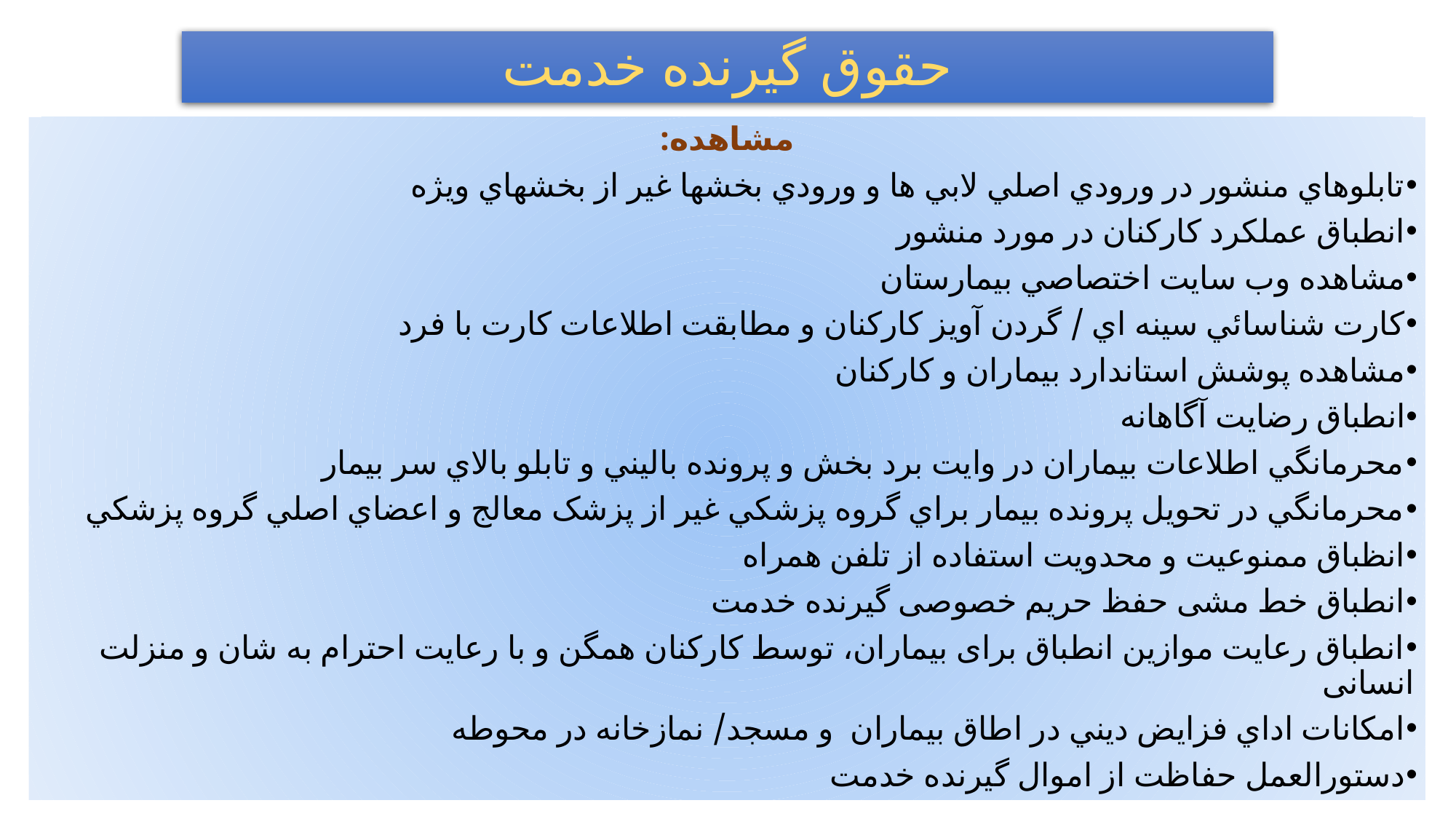

# حقوق گيرنده خدمت
مشاهده:
تابلوهاي منشور در ورودي اصلي لابي ها و ورودي بخشها غير از بخشهاي ويژه
انطباق عملکرد کارکنان در مورد منشور
مشاهده وب سايت اختصاصي بيمارستان
کارت شناسائي سينه اي / گردن آويز کارکنان و مطابقت اطلاعات کارت با فرد
مشاهده پوشش استاندارد بيماران و کارکنان
انطباق رضايت آگاهانه
محرمانگي اطلاعات بيماران در وايت برد بخش و پرونده باليني و تابلو بالاي سر بيمار
محرمانگي در تحويل پرونده بيمار براي گروه پزشکي غير از پزشک معالج و اعضاي اصلي گروه پزشکي
انظباق ممنوعيت و محدويت استفاده از تلفن همراه
انطباق خط مشی حفظ حریم خصوصی گیرنده خدمت
انطباق رعایت موازین انطباق برای بیماران، توسط كاركنان همگن و با رعایت احترام به شان و منزلت انسانی
امکانات اداي فزايض ديني در اطاق بيماران  و مسجد/ نمازخانه در محوطه
دستورالعمل حفاظت از اموال گیرنده خدمت